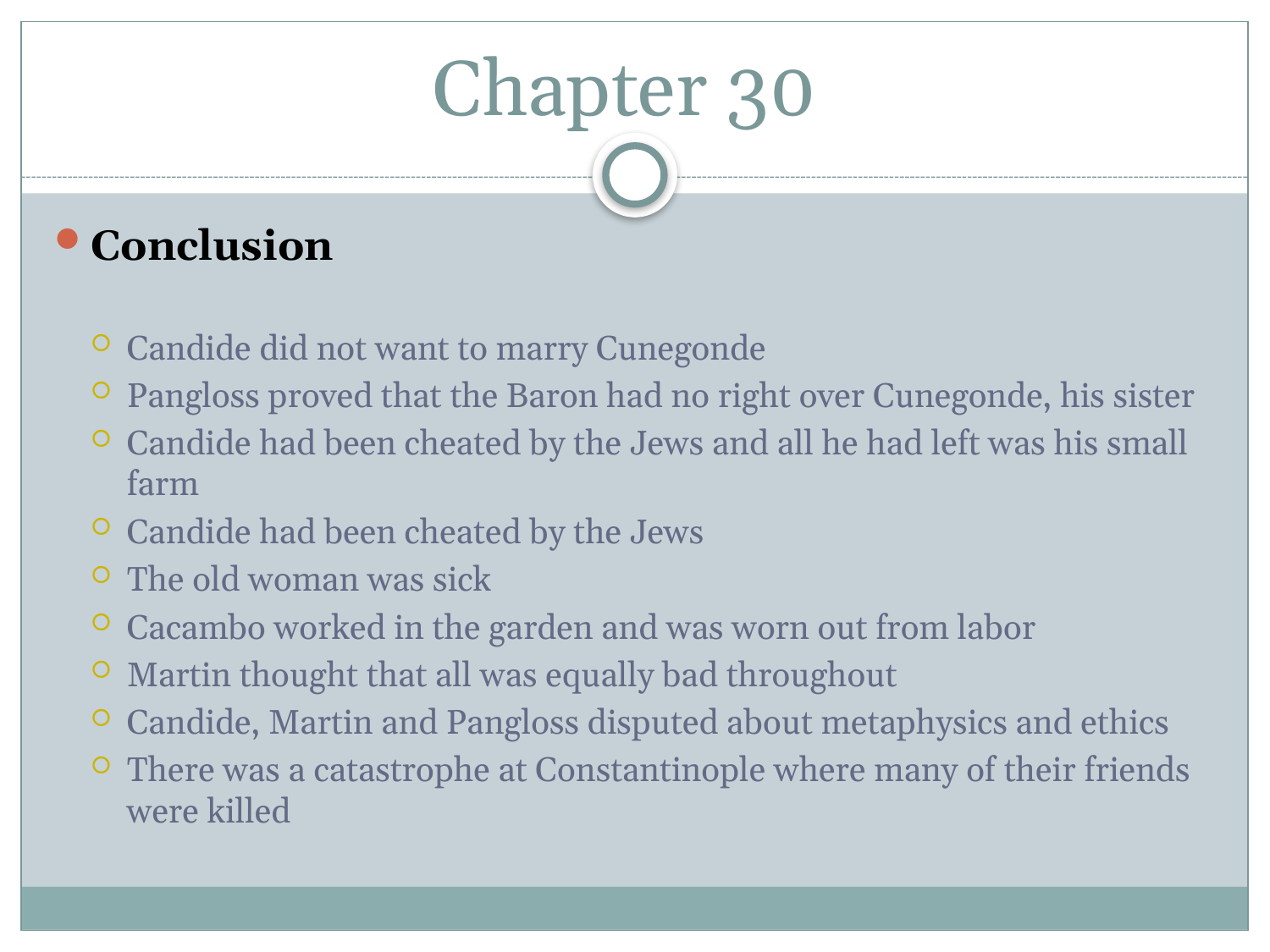

# Chapter 30
Conclusion
Candide did not want to marry Cunegonde
Pangloss proved that the Baron had no right over Cunegonde, his sister
Candide had been cheated by the Jews and all he had left was his small farm
Candide had been cheated by the Jews
The old woman was sick
Cacambo worked in the garden and was worn out from labor
Martin thought that all was equally bad throughout
Candide, Martin and Pangloss disputed about metaphysics and ethics
There was a catastrophe at Constantinople where many of their friends were killed